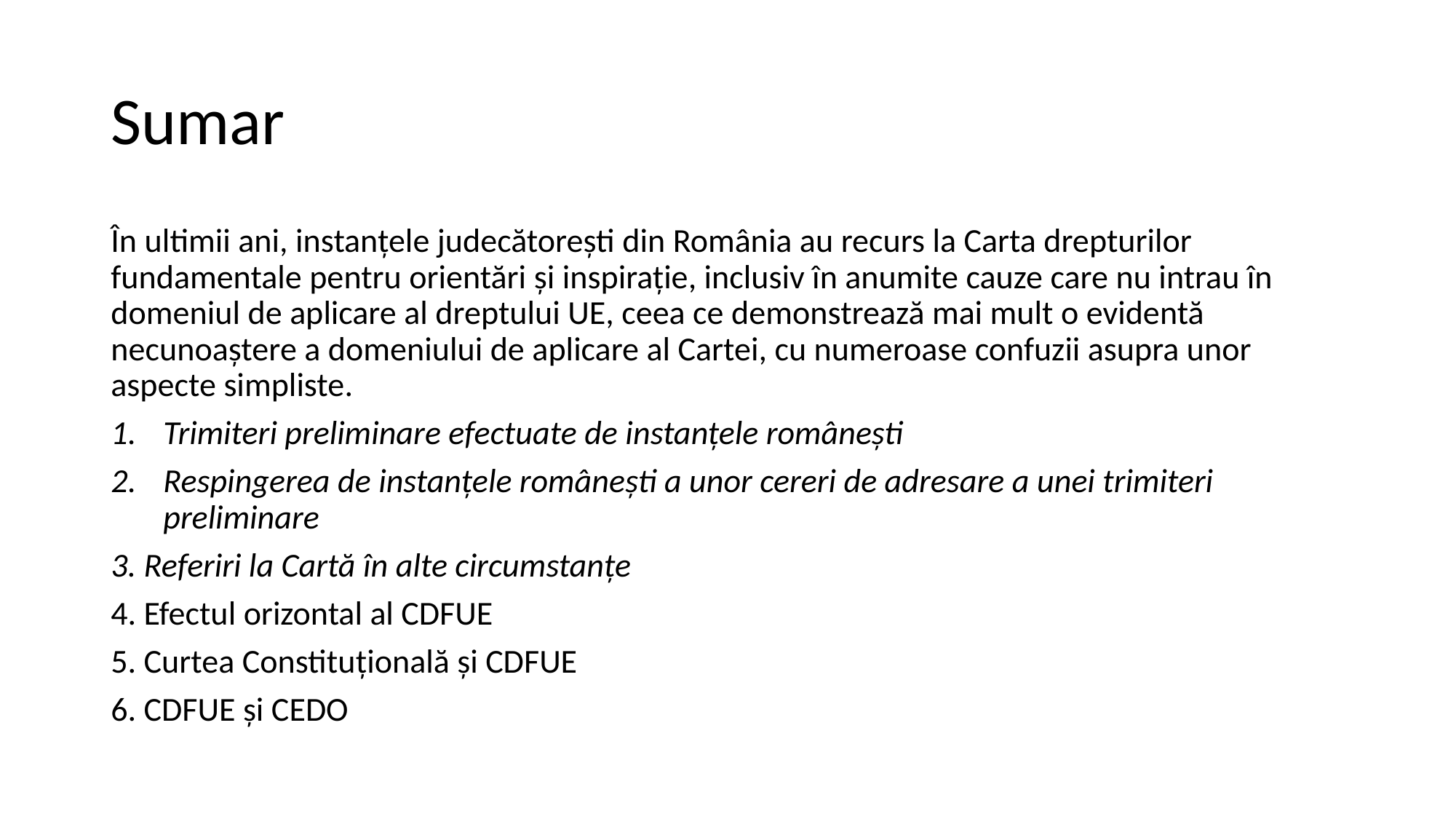

# Sumar
În ultimii ani, instanțele judecătorești din România au recurs la Carta drepturilor fundamentale pentru orientări și inspirație, inclusiv în anumite cauze care nu intrau în domeniul de aplicare al dreptului UE, ceea ce demonstrează mai mult o evidentă necunoaștere a domeniului de aplicare al Cartei, cu numeroase confuzii asupra unor aspecte simpliste.
Trimiteri preliminare efectuate de instanțele românești
Respingerea de instanţele româneşti a unor cereri de adresare a unei trimiteri preliminare
3. Referiri la Cartă în alte circumstanţe
4. Efectul orizontal al CDFUE
5. Curtea Constituţională şi CDFUE
6. CDFUE şi CEDO